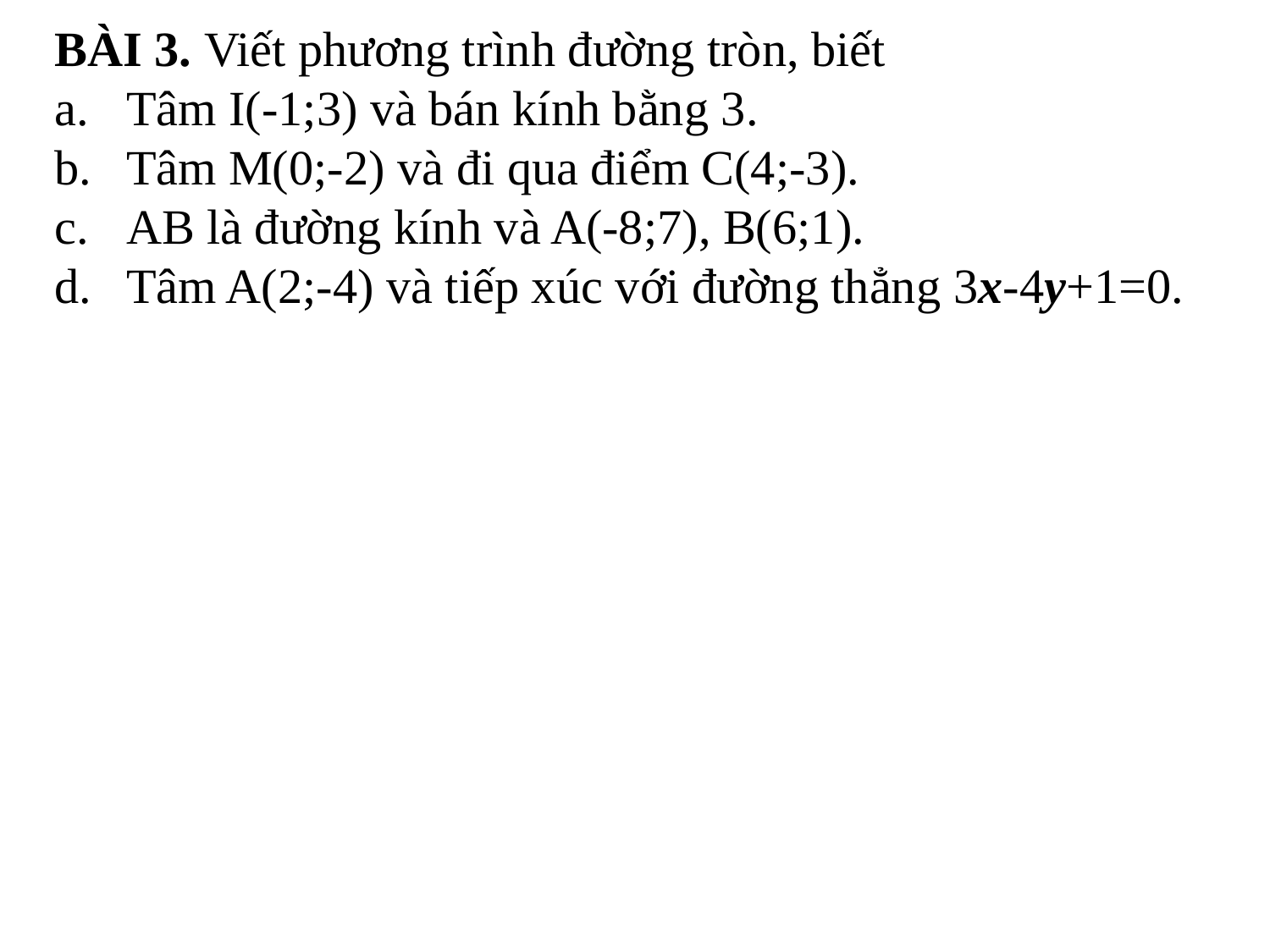

BÀI 3. Viết phương trình đường tròn, biết
Tâm I(-1;3) và bán kính bằng 3.
Tâm M(0;-2) và đi qua điểm C(4;-3).
AB là đường kính và A(-8;7), B(6;1).
Tâm A(2;-4) và tiếp xúc với đường thẳng 3x-4y+1=0.